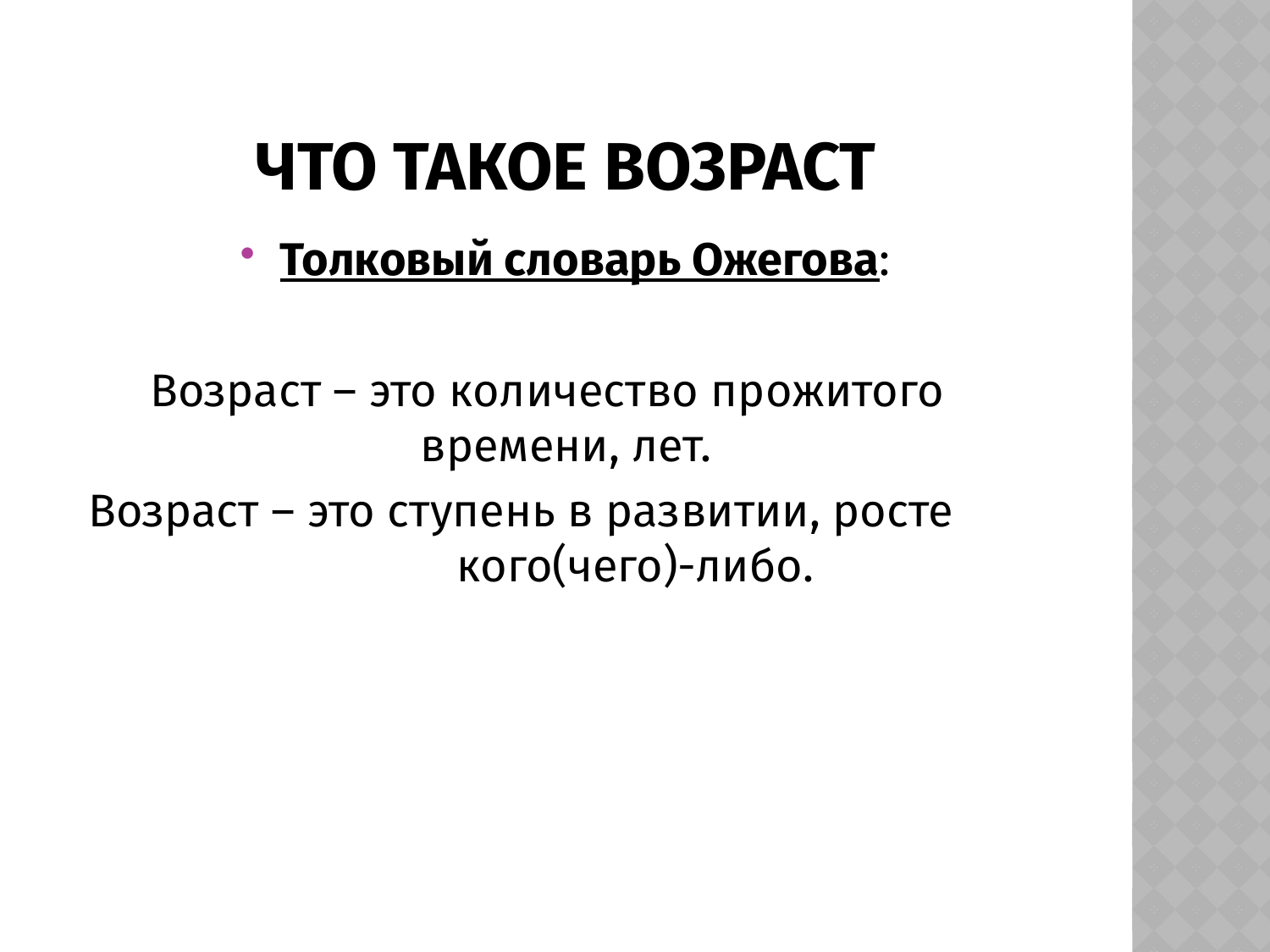

# Что такое возраст
Толковый словарь Ожегова:

Возраст – это количество прожитого    времени, лет.
 Возраст – это ступень в развитии, росте         			кого(чего)-либо.